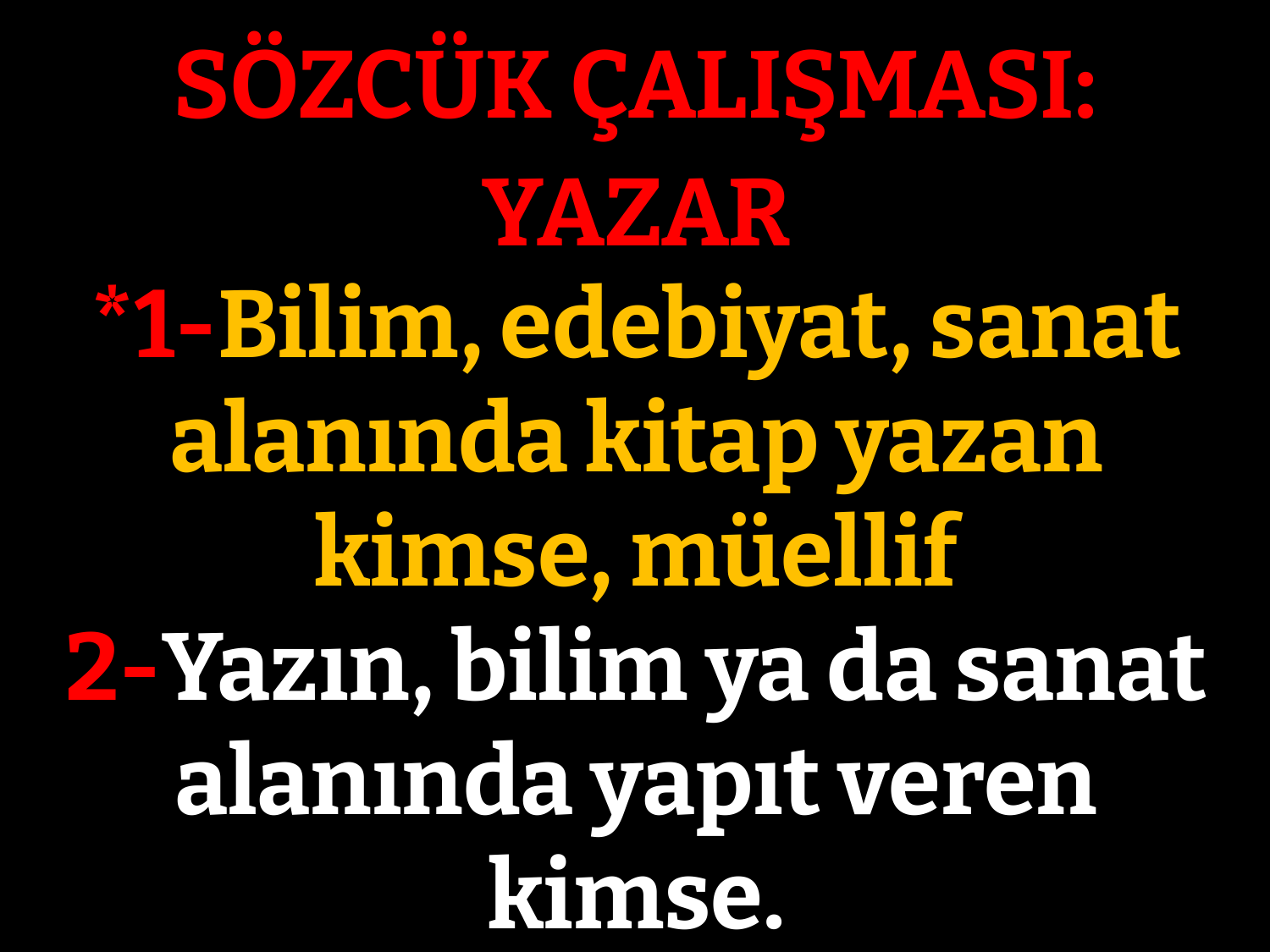

SÖZCÜK ÇALIŞMASI:
YAZAR
*1-Bilim, edebiyat, sanat alanında kitap yazan kimse, müellif
2-Yazın, bilim ya da sanat alanında yapıt veren kimse.